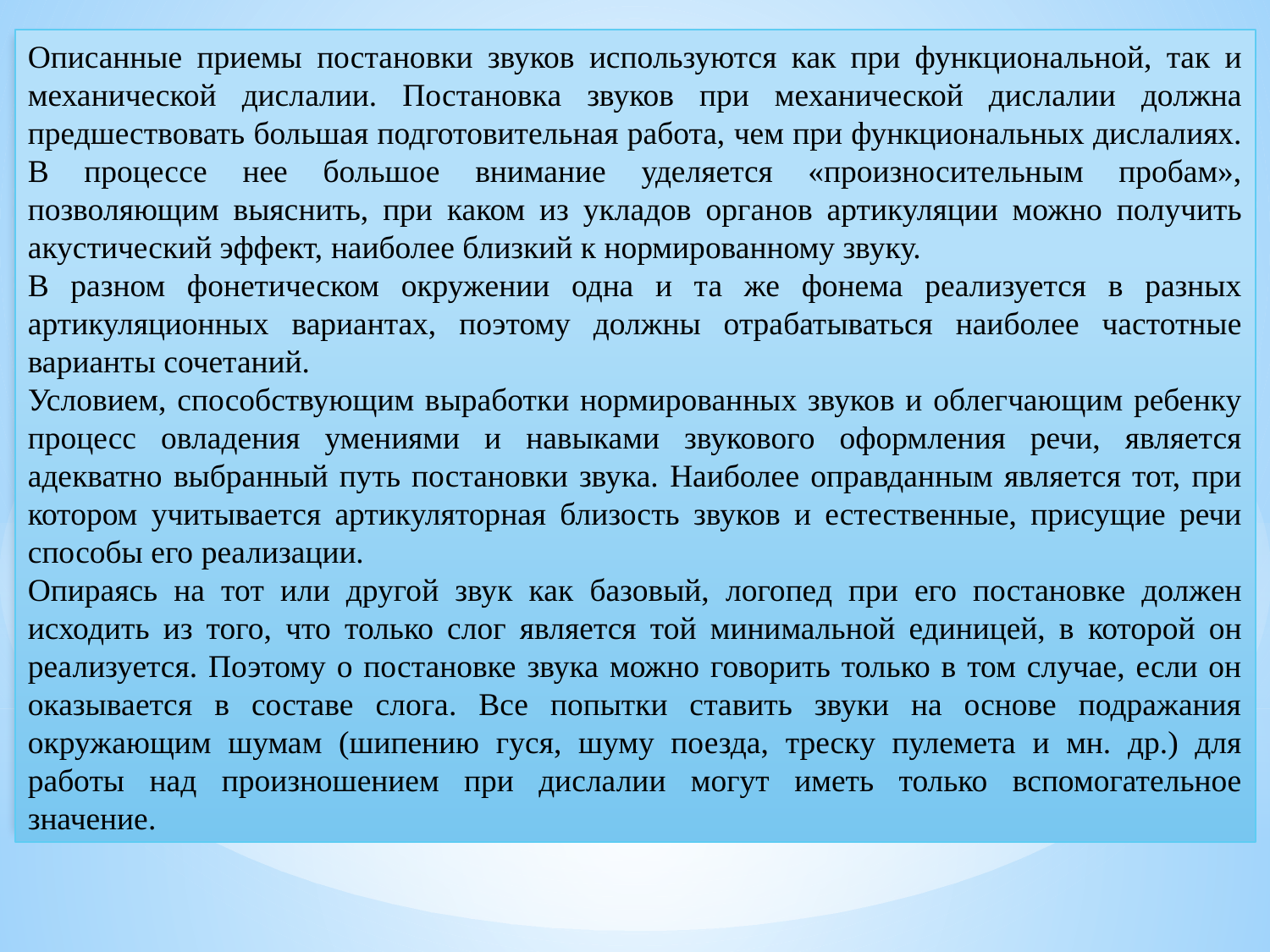

Описанные приемы постановки звуков используются как при функциональной, так и механической дислалии. Постановка звуков при механической дислалии должна предшествовать большая подготовительная работа, чем при функциональных дислалиях. В процессе нее большое внимание уделяется «произносительным пробам», позволяющим выяснить, при каком из укладов органов артикуляции можно получить акустический эффект, наиболее близкий к нормированному звуку.
В разном фонетическом окружении одна и та же фонема реализуется в разных артикуляционных вариантах, поэтому должны отрабатываться наиболее частотные варианты сочетаний.
Условием, способствующим выработки нормированных звуков и облегчающим ребенку процесс овладения умениями и навыками звукового оформления речи, является адекватно выбранный путь постановки звука. Наиболее оправданным является тот, при котором учитывается артикуляторная близость звуков и естественные, присущие речи способы его реализации.
Опираясь на тот или другой звук как базовый, логопед при его постановке должен исходить из того, что только слог является той минимальной единицей, в которой он реализуется. Поэтому о постановке звука можно говорить только в том случае, если он оказывается в составе слога. Все попытки ставить звуки на основе подражания окружающим шумам (шипению гуся, шуму поезда, треску пулемета и мн. др.) для работы над произношением при дислалии могут иметь только вспомогательное значение.